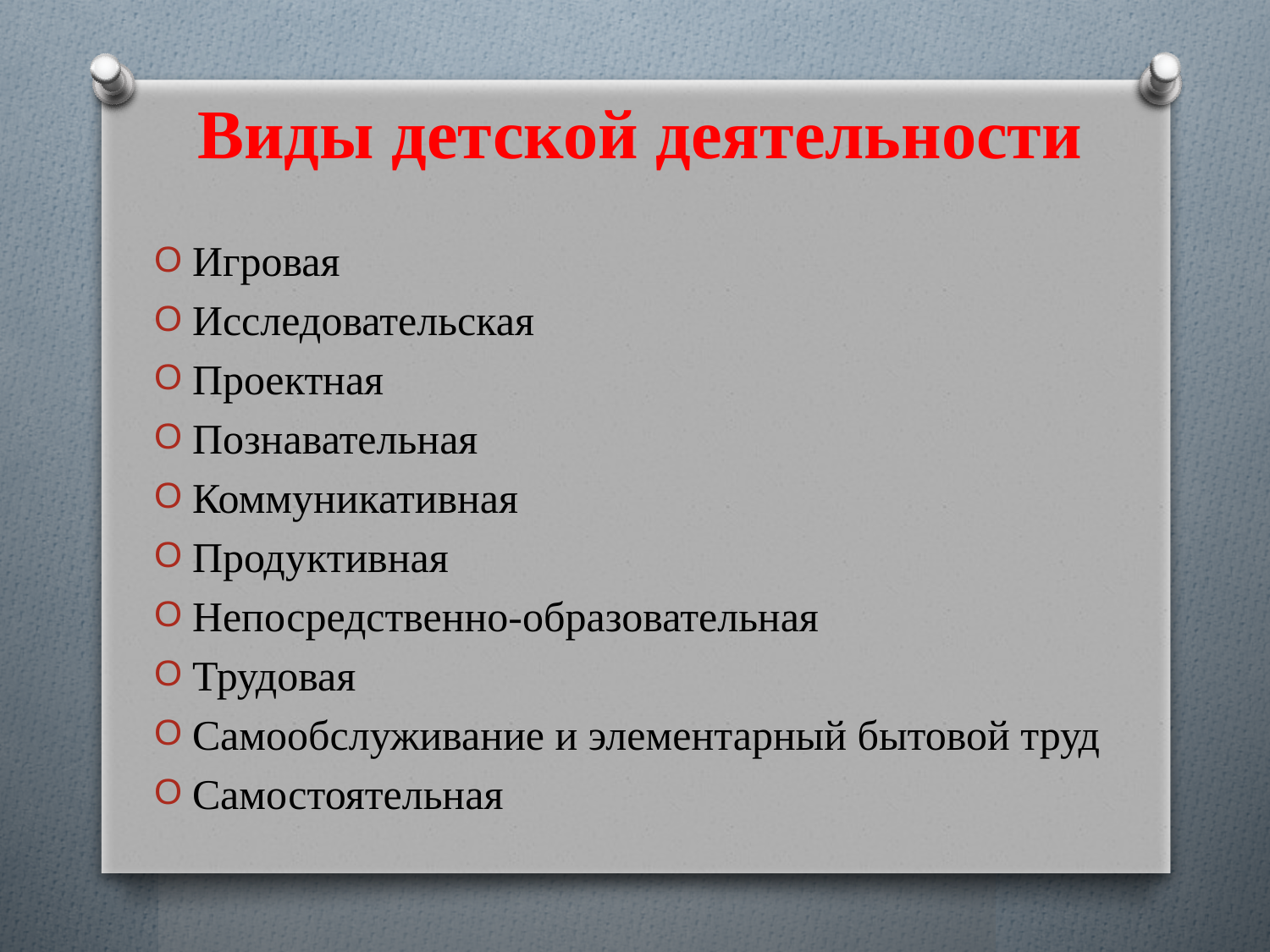

# Виды детской деятельности
Игровая
Исследовательская
Проектная
Познавательная
Коммуникативная
Продуктивная
Непосредственно-образовательная
Трудовая
Самообслуживание и элементарный бытовой труд
Самостоятельная